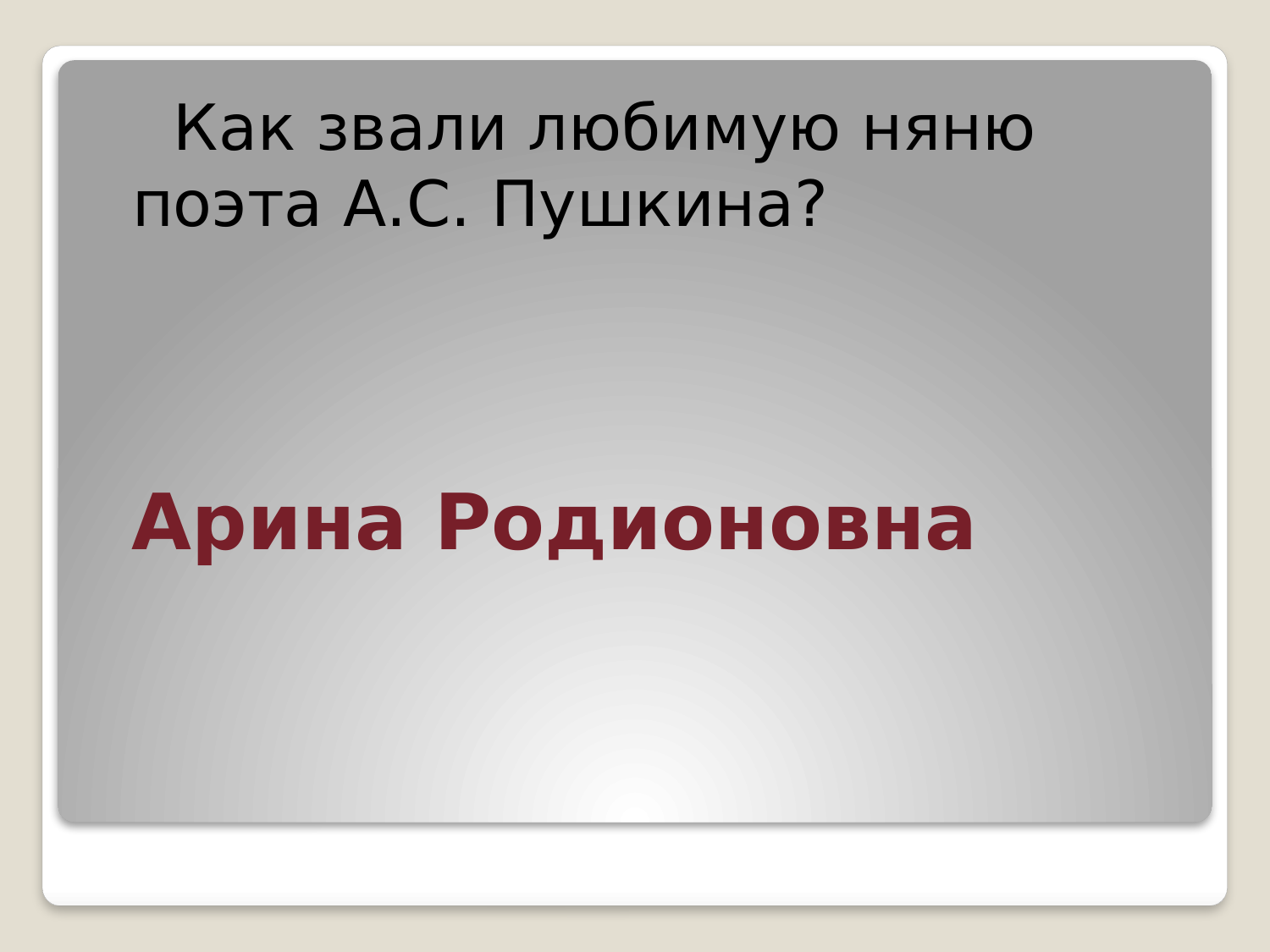

Как звали любимую няню поэта А.С. Пушкина?
 Арина Родионовна
#